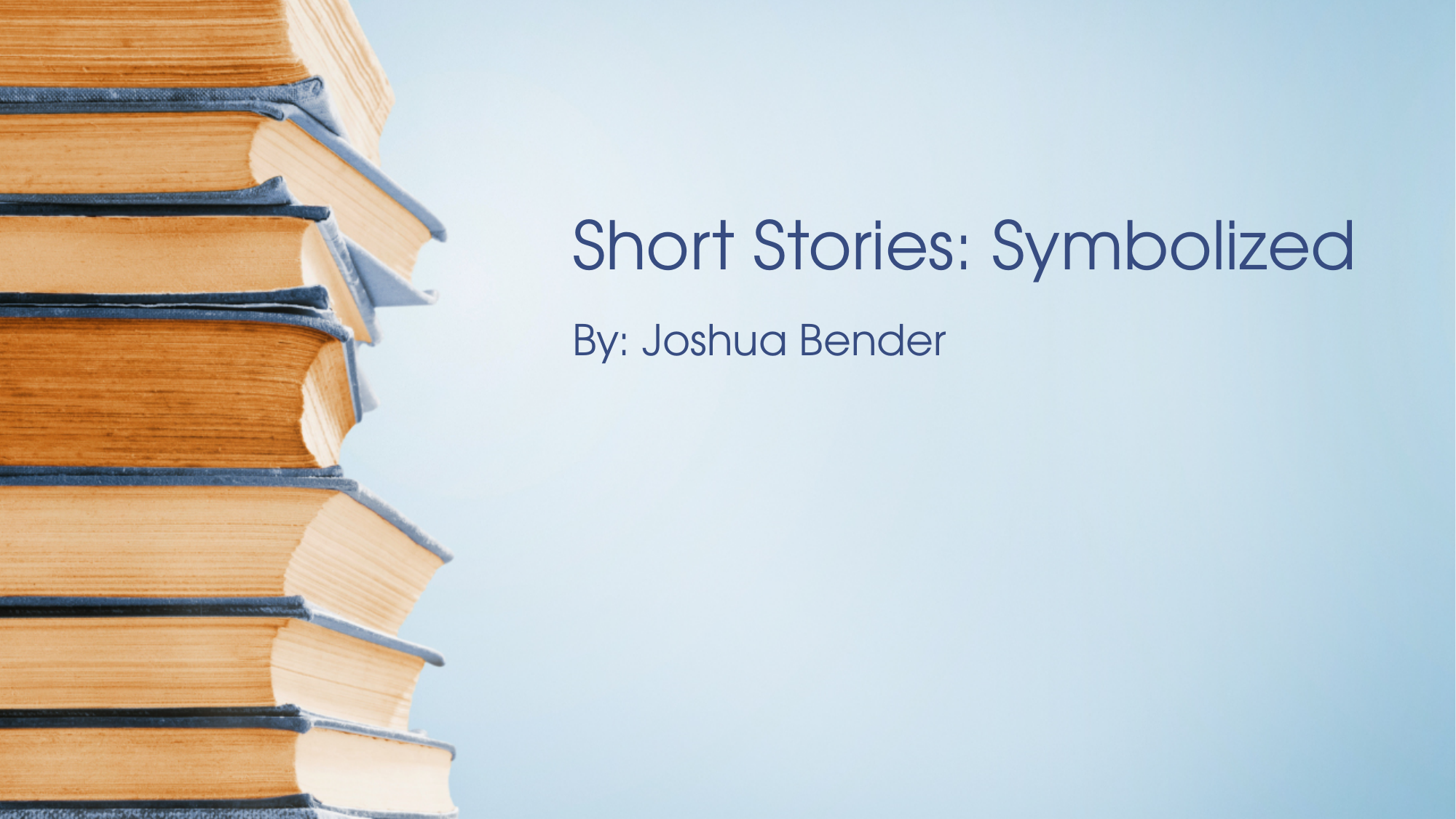

# Short Stories: Symbolized
By: Joshua Bender